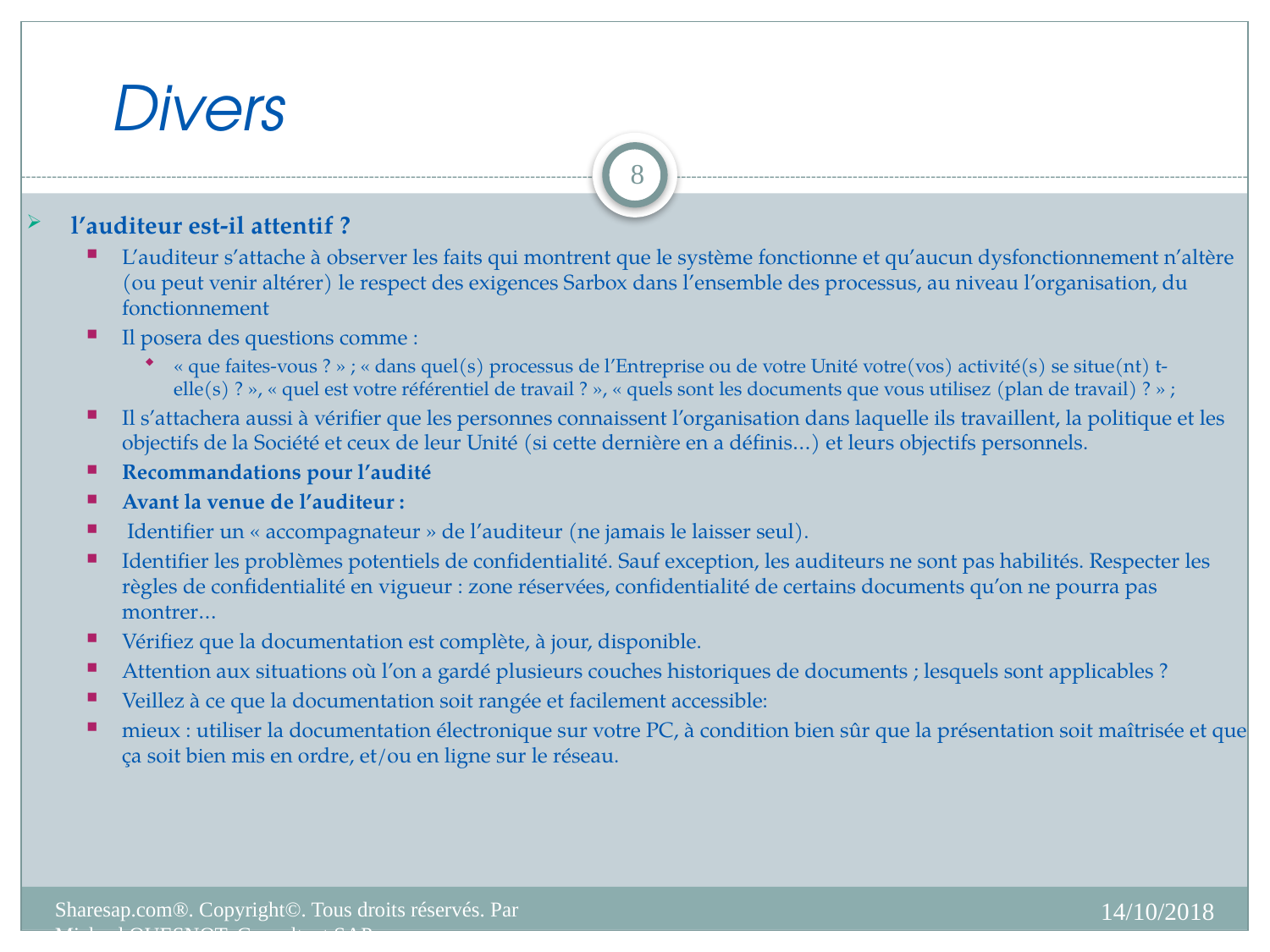

Divers
8
l’auditeur est-il attentif ?
L’auditeur s’attache à observer les faits qui montrent que le système fonctionne et qu’aucun dysfonctionnement n’altère (ou peut venir altérer) le respect des exigences Sarbox dans l’ensemble des processus, au niveau l’organisation, du fonctionnement
Il posera des questions comme :
« que faites-vous ? » ; « dans quel(s) processus de l’Entreprise ou de votre Unité votre(vos) activité(s) se situe(nt) t-elle(s) ? », « quel est votre référentiel de travail ? », « quels sont les documents que vous utilisez (plan de travail) ? » ;
Il s’attachera aussi à vérifier que les personnes connaissent l’organisation dans laquelle ils travaillent, la politique et les objectifs de la Société et ceux de leur Unité (si cette dernière en a définis…) et leurs objectifs personnels.
Recommandations pour l’audité
Avant la venue de l’auditeur :
 Identifier un « accompagnateur » de l’auditeur (ne jamais le laisser seul).
Identifier les problèmes potentiels de confidentialité. Sauf exception, les auditeurs ne sont pas habilités. Respecter les règles de confidentialité en vigueur : zone réservées, confidentialité de certains documents qu’on ne pourra pas montrer…
Vérifiez que la documentation est complète, à jour, disponible.
Attention aux situations où l’on a gardé plusieurs couches historiques de documents ; lesquels sont applicables ?
Veillez à ce que la documentation soit rangée et facilement accessible:
mieux : utiliser la documentation électronique sur votre PC, à condition bien sûr que la présentation soit maîtrisée et que ça soit bien mis en ordre, et/ou en ligne sur le réseau.
14/10/2018
Sharesap.com®. Copyright©. Tous droits réservés. Par Mickael QUESNOT, Consultant SAP